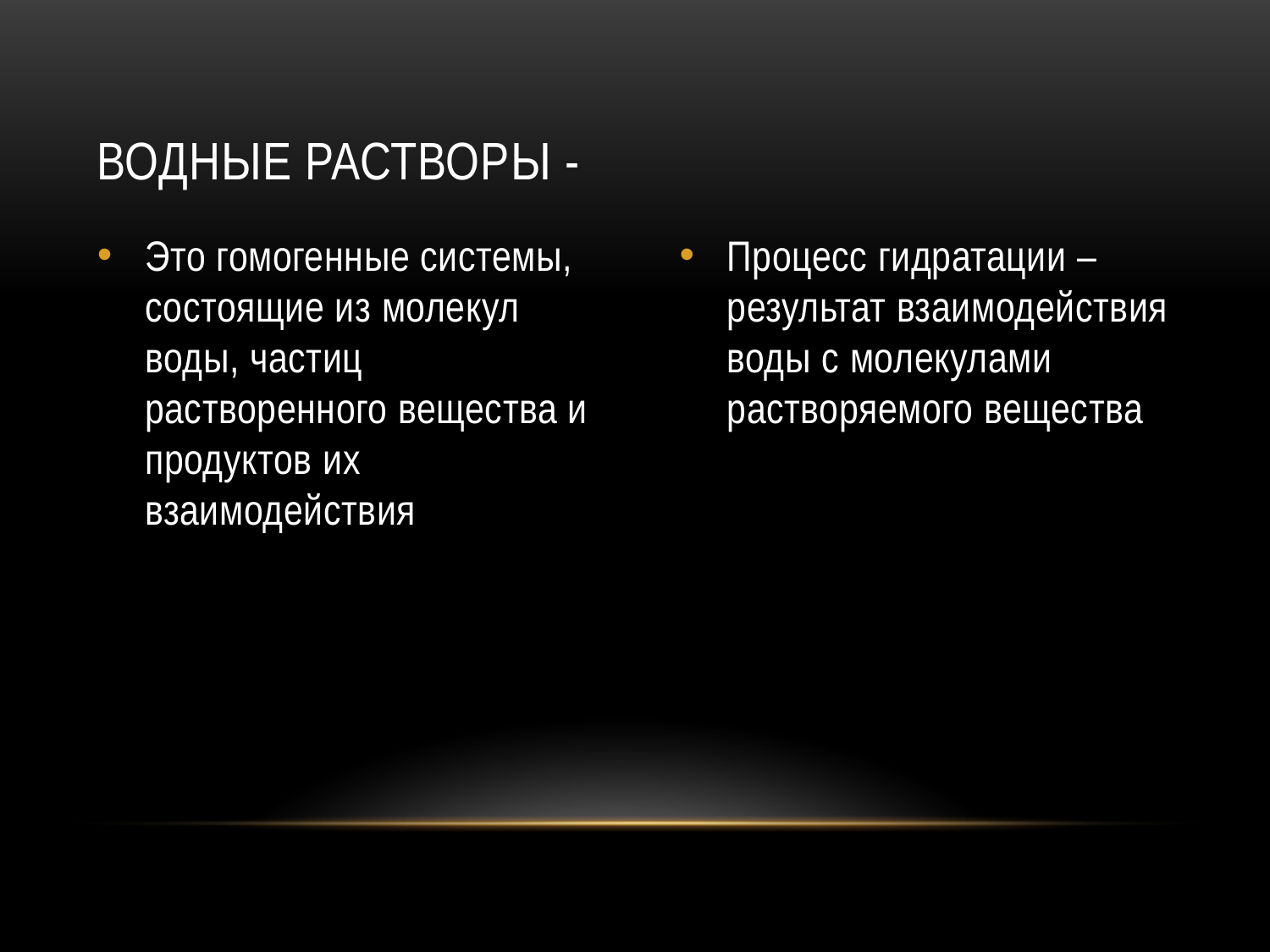

# Водные растворы -
Это гомогенные системы, состоящие из молекул воды, частиц растворенного вещества и продуктов их взаимодействия
Процесс гидратации – результат взаимодействия воды с молекулами растворяемого вещества